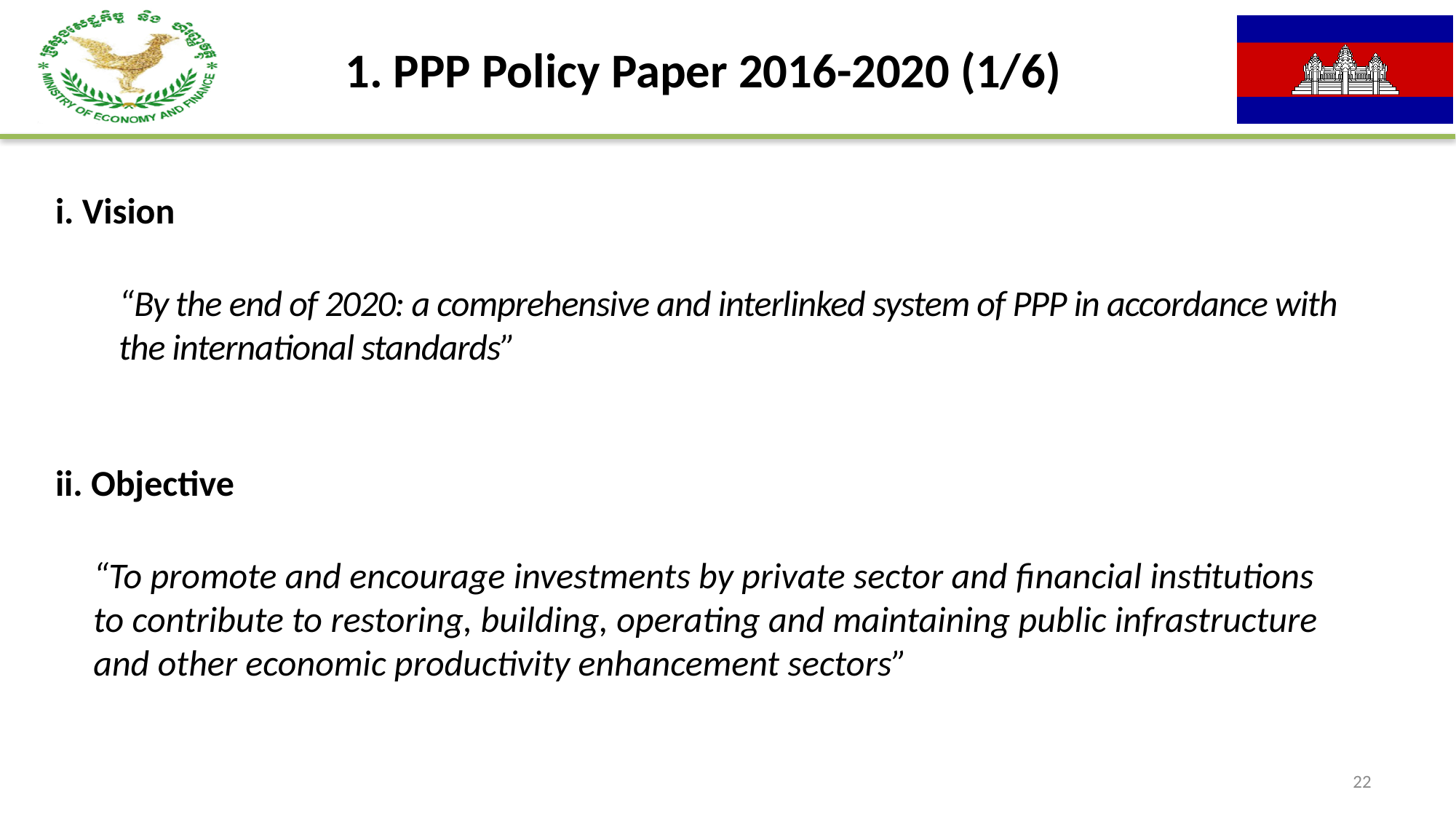

# 1. PPP Policy Paper 2016-2020 (1/6)
i. Vision
“By the end of 2020: a comprehensive and interlinked system of PPP in accordance with the international standards”
ii. Objective
“To promote and encourage investments by private sector and financial institutions to contribute to restoring, building, operating and maintaining public infrastructure and other economic productivity enhancement sectors”
22